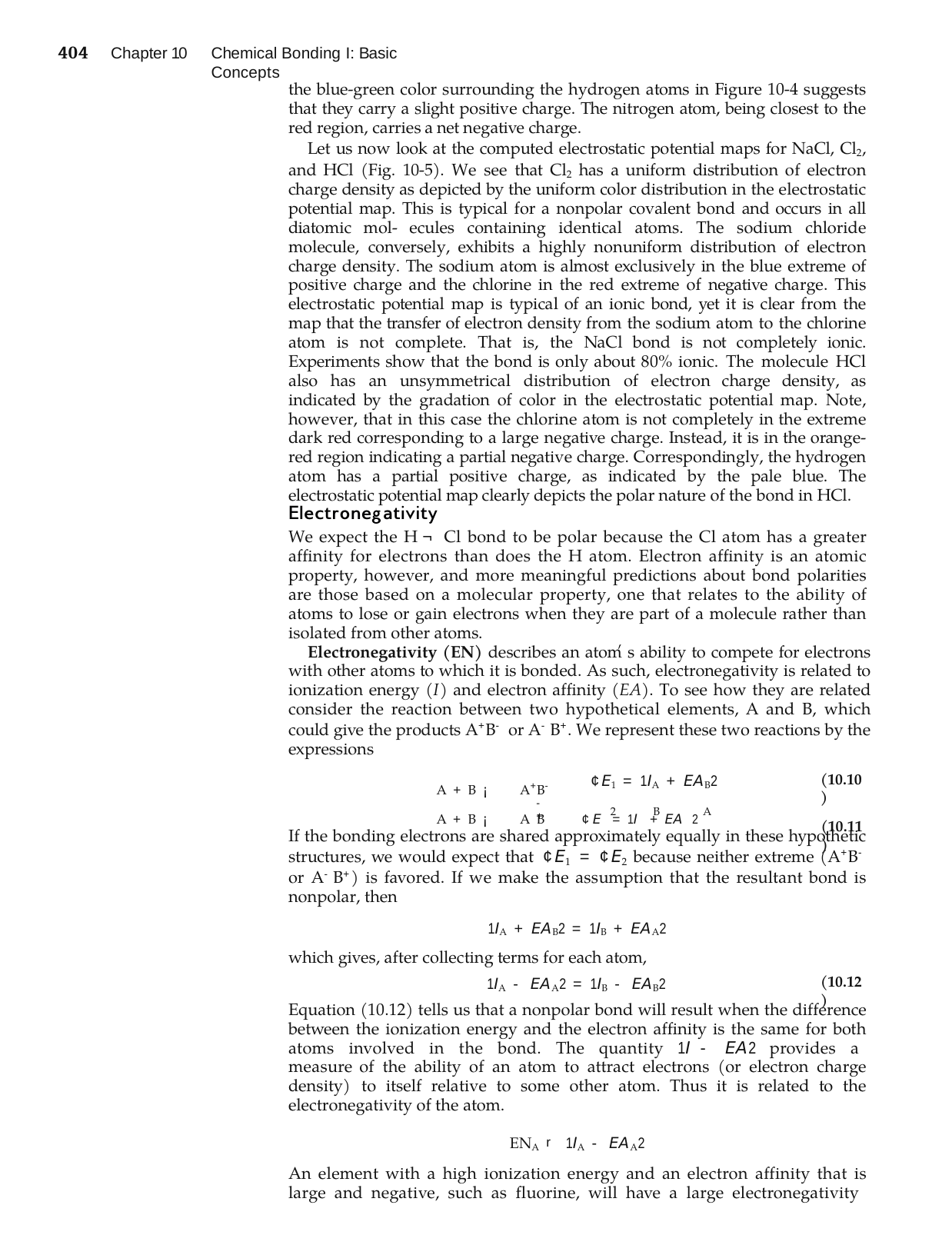

404	Chapter 10
Chemical Bonding I: Basic Concepts
the blue-green color surrounding the hydrogen atoms in Figure 10-4 suggests that they carry a slight positive charge. The nitrogen atom, being closest to the red region, carries a net negative charge.
Let us now look at the computed electrostatic potential maps for NaCl, Cl2, and HCl (Fig. 10-5). We see that Cl2 has a uniform distribution of electron charge density as depicted by the uniform color distribution in the electrostatic potential map. This is typical for a nonpolar covalent bond and occurs in all diatomic mol- ecules containing identical atoms. The sodium chloride molecule, conversely, exhibits a highly nonuniform distribution of electron charge density. The sodium atom is almost exclusively in the blue extreme of positive charge and the chlorine in the red extreme of negative charge. This electrostatic potential map is typical of an ionic bond, yet it is clear from the map that the transfer of electron density from the sodium atom to the chlorine atom is not complete. That is, the NaCl bond is not completely ionic. Experiments show that the bond is only about 80% ionic. The molecule HCl also has an unsymmetrical distribution of electron charge density, as indicated by the gradation of color in the electrostatic potential map. Note, however, that in this case the chlorine atom is not completely in the extreme dark red corresponding to a large negative charge. Instead, it is in the orange-red region indicating a partial negative charge. Correspondingly, the hydrogen atom has a partial positive charge, as indicated by the pale blue. The electrostatic potential map clearly depicts the polar nature of the bond in HCl.
Electronegativity
We expect the H ¬ Cl bond to be polar because the Cl atom has a greater affinity for electrons than does the H atom. Electron affinity is an atomic property, however, and more meaningful predictions about bond polarities are those based on a molecular property, one that relates to the ability of atoms to lose or gain electrons when they are part of a molecule rather than isolated from other atoms.
Electronegativity (EN) describes an atom s ability to compete for electrons with other atoms to which it is bonded. As such, electronegativity is related to ionization energy (I) and electron affinity (EA). To see how they are related consider the reaction between two hypothetical elements, A and B, which could give the products A+B- or A-B+. We represent these two reactions by the

A  +  B  ¡   A+B-
expressions
A  +  B  ¡   A  B   ¢E  =  1I   +  EA  2
(10.10)
(10.11)
¢E1  =  1IA  +  EAB2
-   +
2	B	A
If the bonding electrons are shared approximately equally in these hypothetic structures, we would expect that  ¢E1   =  ¢E2  because neither extreme (A+B- or A-B+) is favored. If we make the assumption that the resultant bond is nonpolar, then
1IA  +  EAB2  =  1IB  +  EAA2
which gives, after collecting terms for each atom,
(10.12)
1IA  -  EAA2  =  1IB  -  EAB2
Equation (10.12) tells us that a nonpolar bond will result when the difference between the ionization energy and the electron affinity is the same for both atoms  involved  in  the  bond.  The  quantity  1I -  EA2  provides  a  measure of the ability of an atom to attract electrons (or electron charge density) to itself relative to some other atom. Thus it is related to the electronegativity of the atom.
ENA  r  1IA  -  EAA2
An element with a high ionization energy and an electron affinity that is large  and  negative,  such  as  fluorine,  will  have  a  large  electronegativity